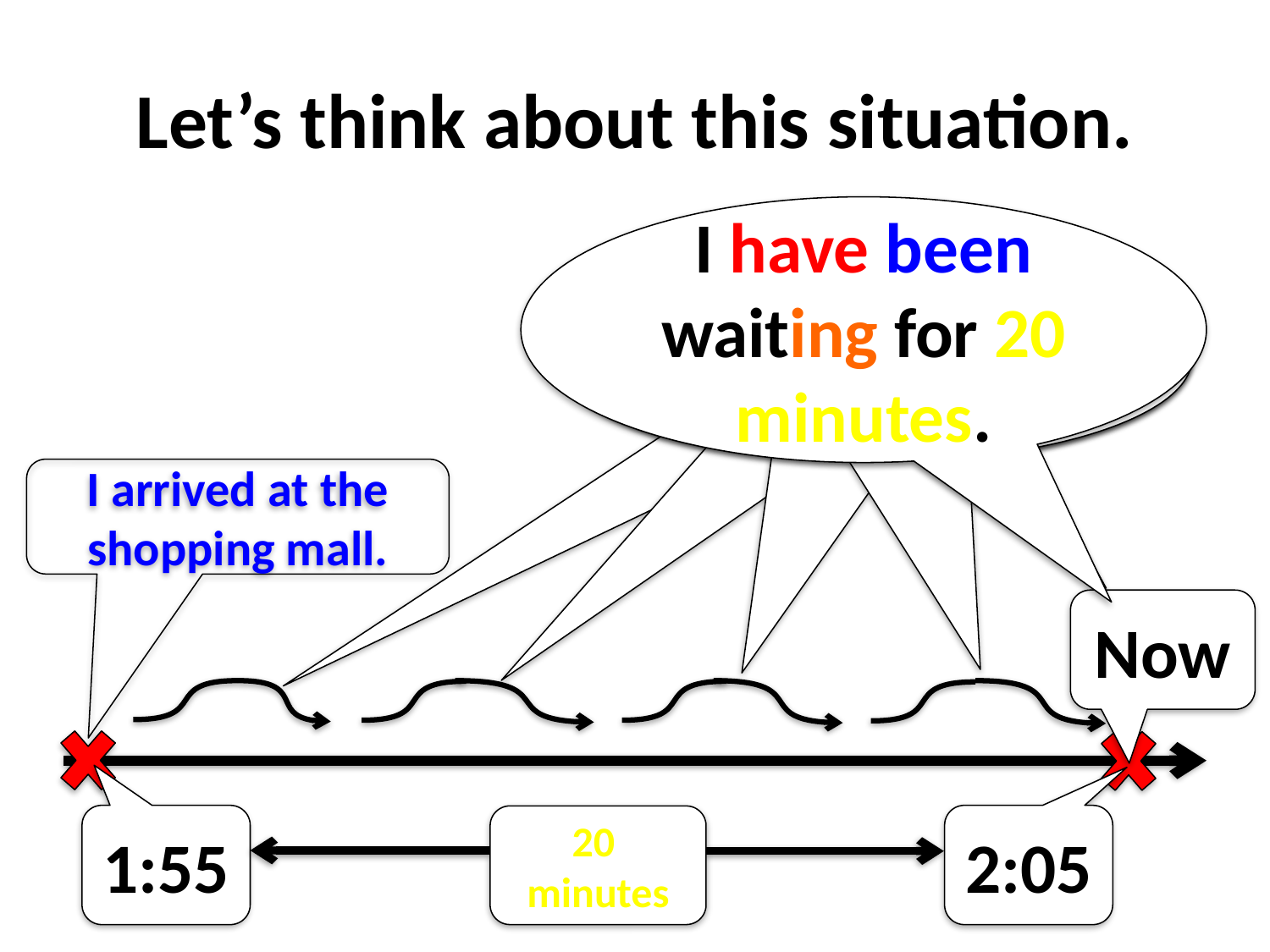

# Let’s think about this situation.
I have been waiting for 20 minutes.

I am waiting.
I am waiting.
I am waiting.
I am waiting.
I am still waiting.
I arrived at the shopping mall.
Now

1:55
2:05
20
minutes